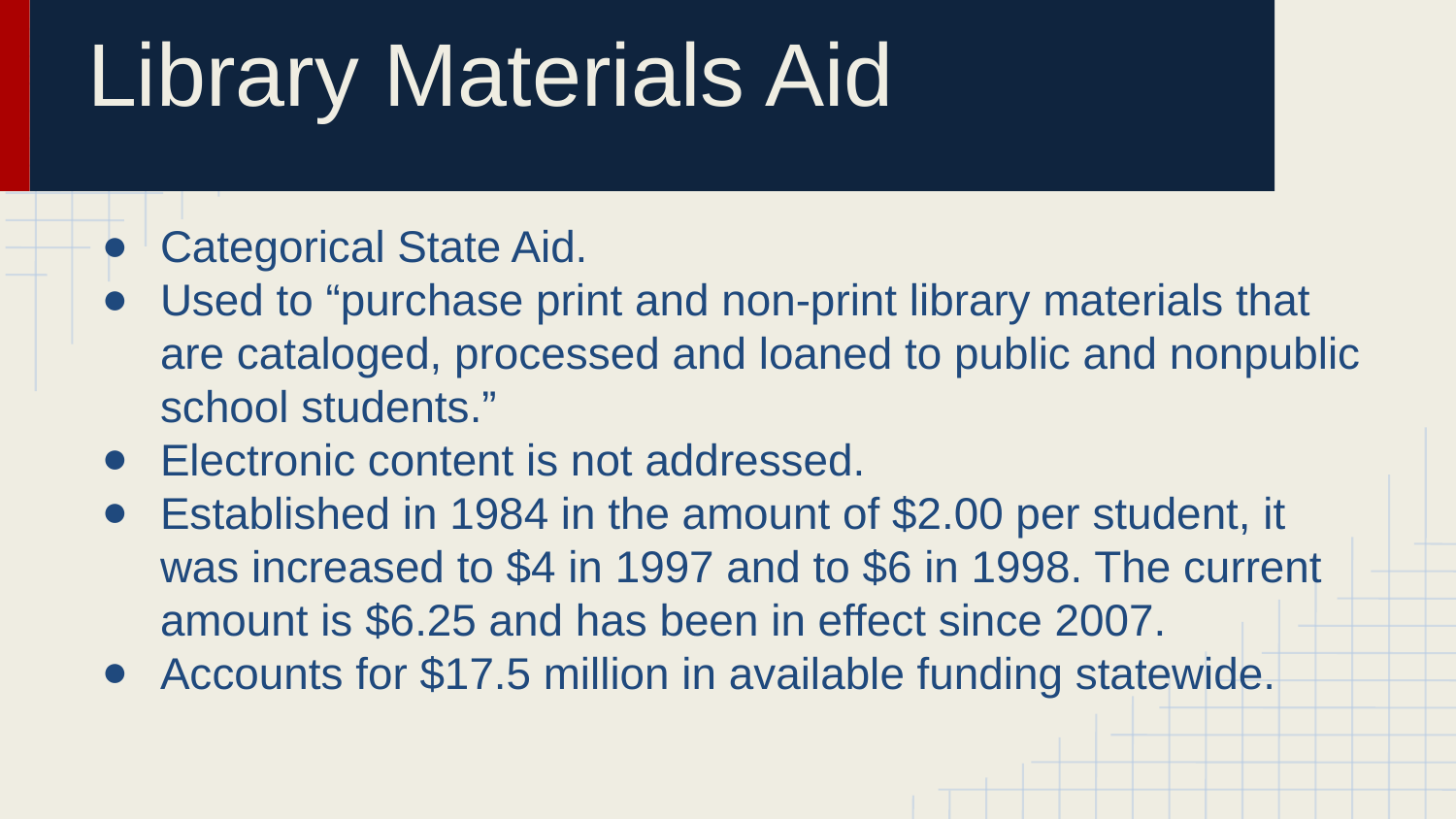

# Library Materials Aid
Categorical State Aid.
Used to “purchase print and non-print library materials that are cataloged, processed and loaned to public and nonpublic school students.”
Electronic content is not addressed.
Established in 1984 in the amount of $2.00 per student, it was increased to $4 in 1997 and to $6 in 1998. The current amount is $6.25 and has been in effect since 2007.
Accounts for $17.5 million in available funding statewide.